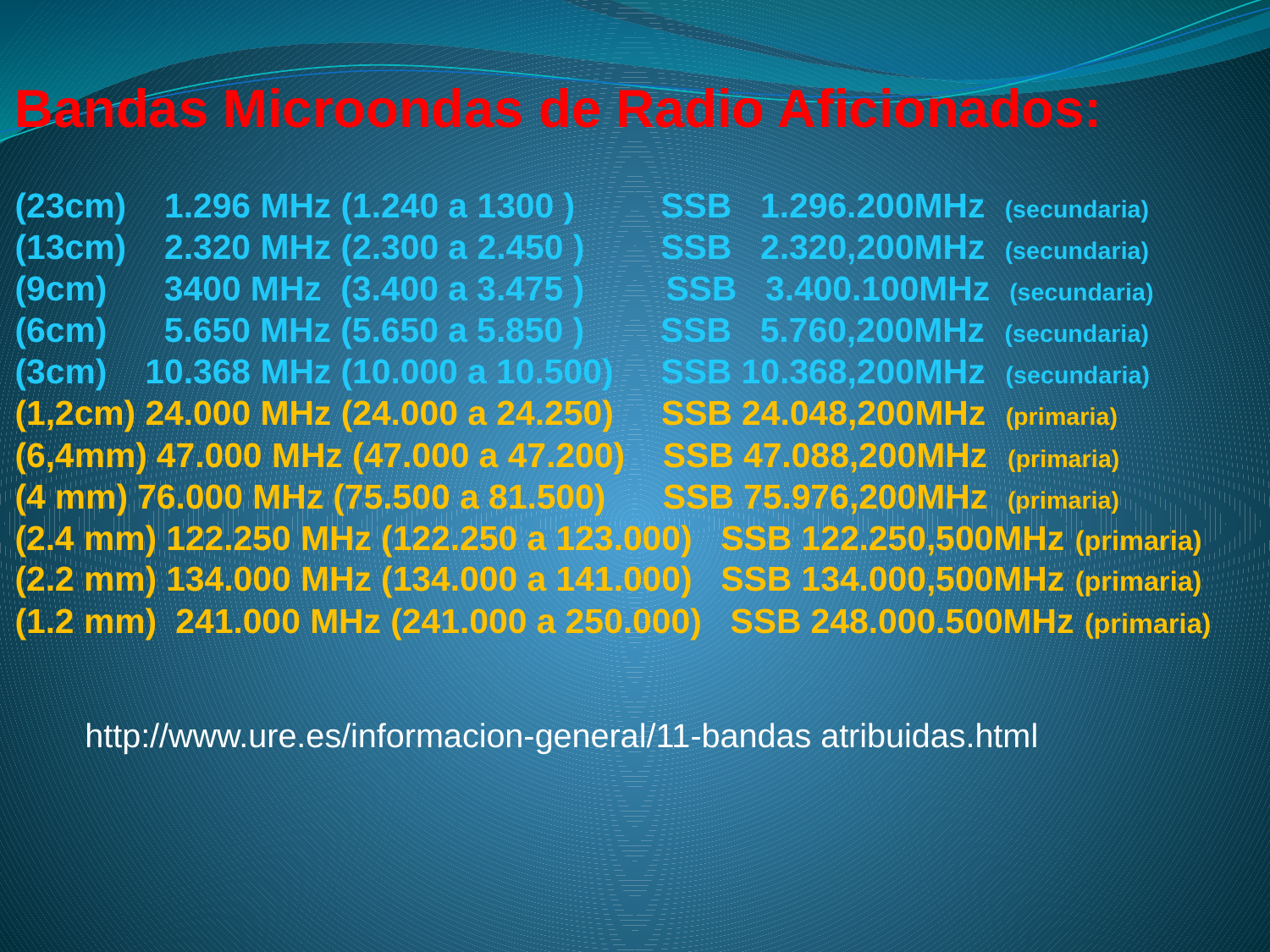

# Bandas Microondas de Radio Aficionados: (23cm)    1.296 MHz (1.240 a 1300 )         SSB   1.296.200MHz  (secundaria) (13cm)    2.320 MHz (2.300 a 2.450 )        SSB   2.320,200MHz  (secundaria) (9cm)      3400 MHz  (3.400 a 3.475 ) 	   SSB   3.400.100MHz  (secundaria) (6cm)      5.650 MHz (5.650 a 5.850 )        SSB   5.760,200MHz  (secundaria) (3cm)    10.368 MHz (10.000 a 10.500)     SSB 10.368,200MHz  (secundaria) (1,2cm) 24.000 MHz (24.000 a 24.250)     SSB 24.048,200MHz  (primaria) (6,4mm) 47.000 MHz (47.000 a 47.200)    SSB 47.088,200MHz  (primaria) (4 mm) 76.000 MHz (75.500 a 81.500)      SSB 75.976,200MHz  (primaria) (2.4 mm) 122.250 MHz (122.250 a 123.000)   SSB 122.250,500MHz (primaria) (2.2 mm) 134.000 MHz (134.000 a 141.000)   SSB 134.000,500MHz (primaria) (1.2 mm)  241.000 MHz (241.000 a 250.000)   SSB 248.000.500MHz (primaria)

http://www.ure.es/informacion-general/11-bandas atribuidas.html